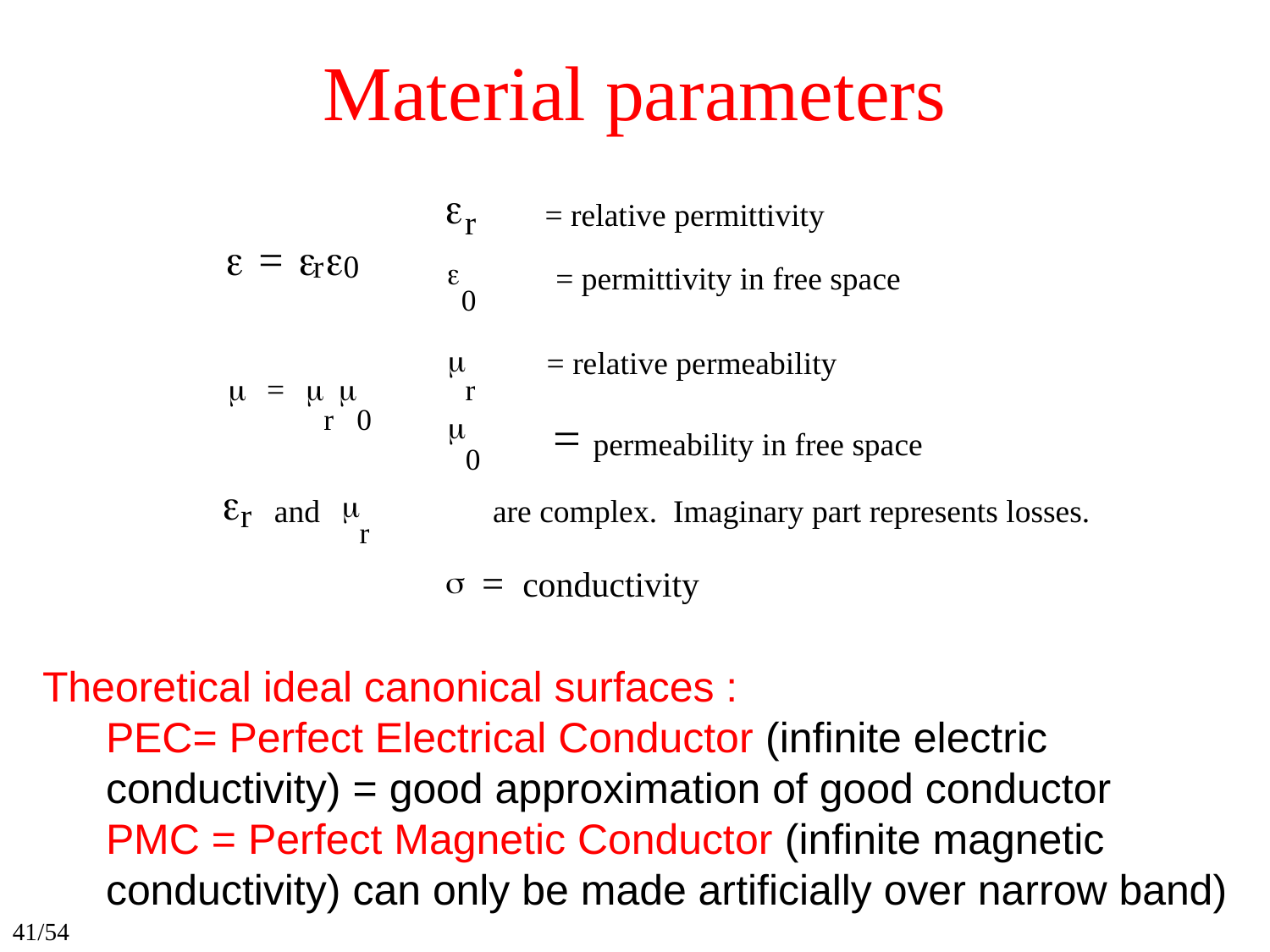

# Material parameters
ε
r

= relative permittivity
ε
=
ε
ε

r
0
= permittivity in free space
ε

0
= relative permeability
μ

r
μ
=
μ
μ

r
0
= permeability in free space
μ

0
ε

r
and
are complex.  Imaginary part represents losses.
μ

r
σ =
conductivity
Theoretical ideal canonical surfaces :
PEC= Perfect Electrical Conductor (infinite electric conductivity) = good approximation of good conductor
PMC = Perfect Magnetic Conductor (infinite magnetic conductivity) can only be made artificially over narrow band)